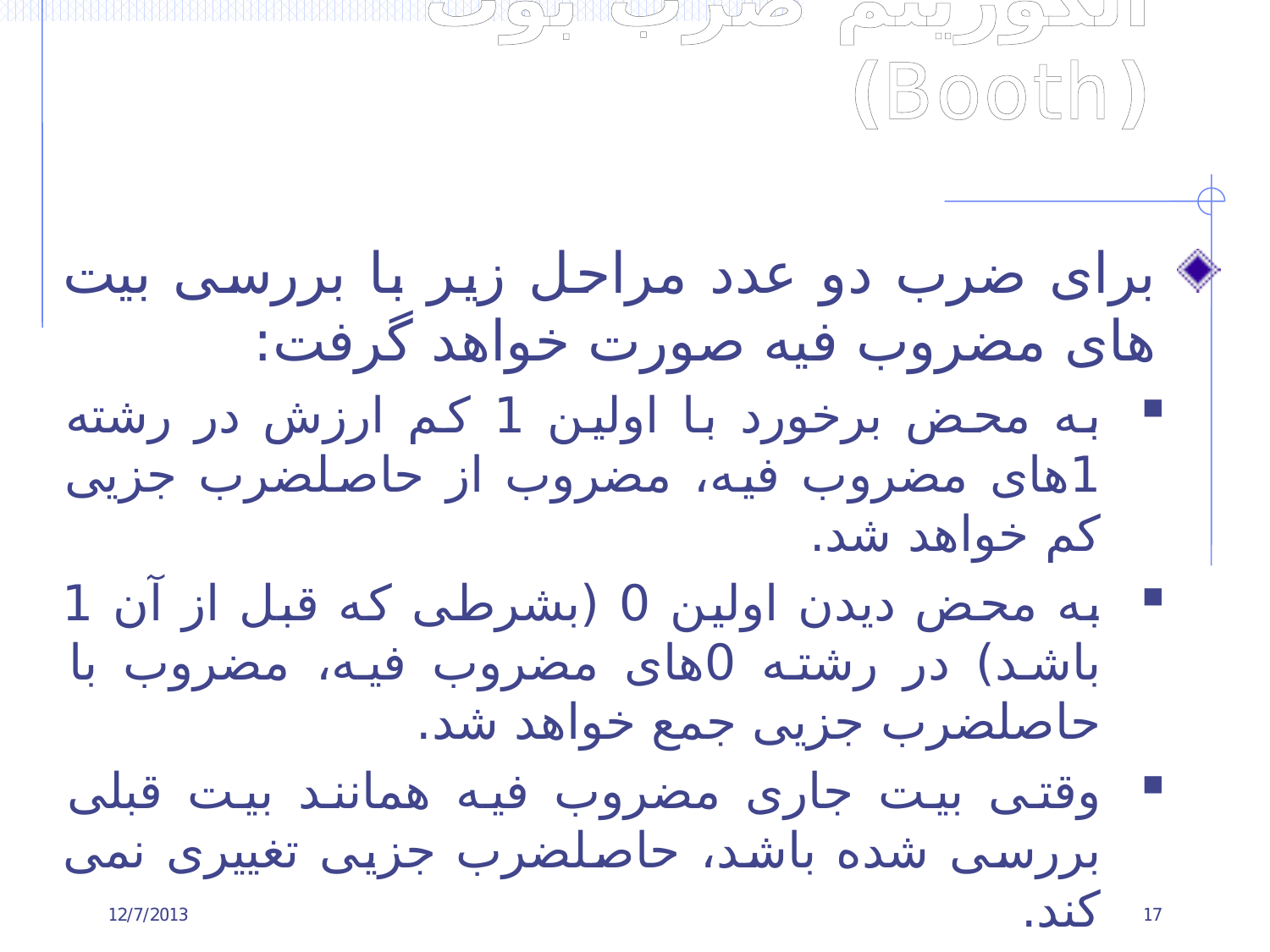

# الگوریتم ضرب بوت (Booth)
برای ضرب دو عدد مراحل زیر با بررسی بیت های مضروب فیه صورت خواهد گرفت:
به محض برخورد با اولین 1 کم ارزش در رشته 1های مضروب فیه، مضروب از حاصلضرب جزیی کم خواهد شد.
به محض دیدن اولین 0 (بشرطی که قبل از آن 1 باشد) در رشته 0های مضروب فیه، مضروب با حاصلضرب جزیی جمع خواهد شد.
وقتی بیت جاری مضروب فیه همانند بیت قبلی بررسی شده باشد، حاصلضرب جزیی تغییری نمی کند.

12/7/2013
17